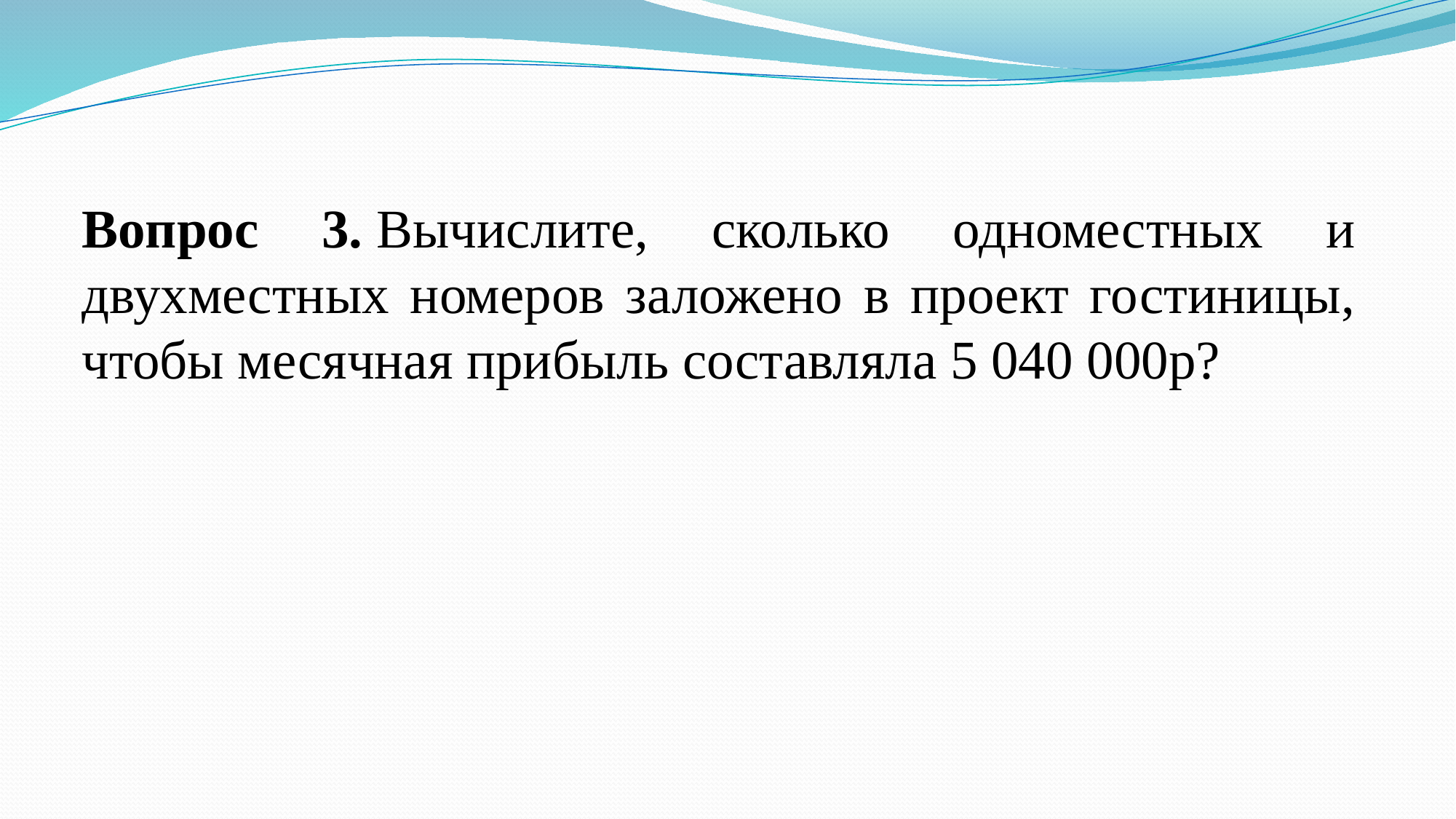

Вопрос 3. Вычислите, сколько одноместных и двухместных номеров заложено в проект гостиницы, чтобы месячная прибыль составляла 5 040 000р?